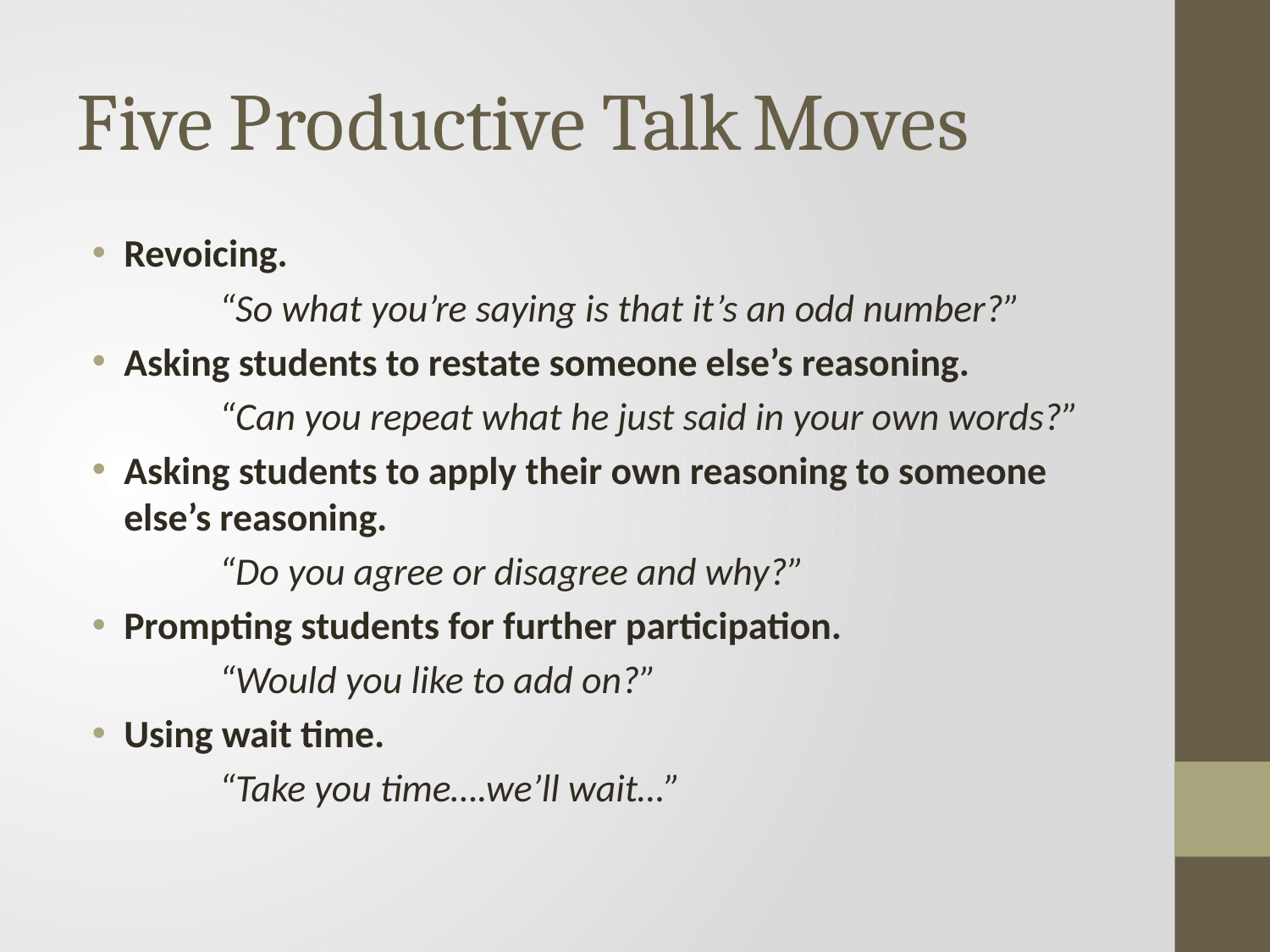

# Five Productive Talk Moves
Revoicing.
	“So what you’re saying is that it’s an odd number?”
Asking students to restate someone else’s reasoning.
	“Can you repeat what he just said in your own words?”
Asking students to apply their own reasoning to someone else’s reasoning.
	“Do you agree or disagree and why?”
Prompting students for further participation.
	“Would you like to add on?”
Using wait time.
	“Take you time….we’ll wait…”